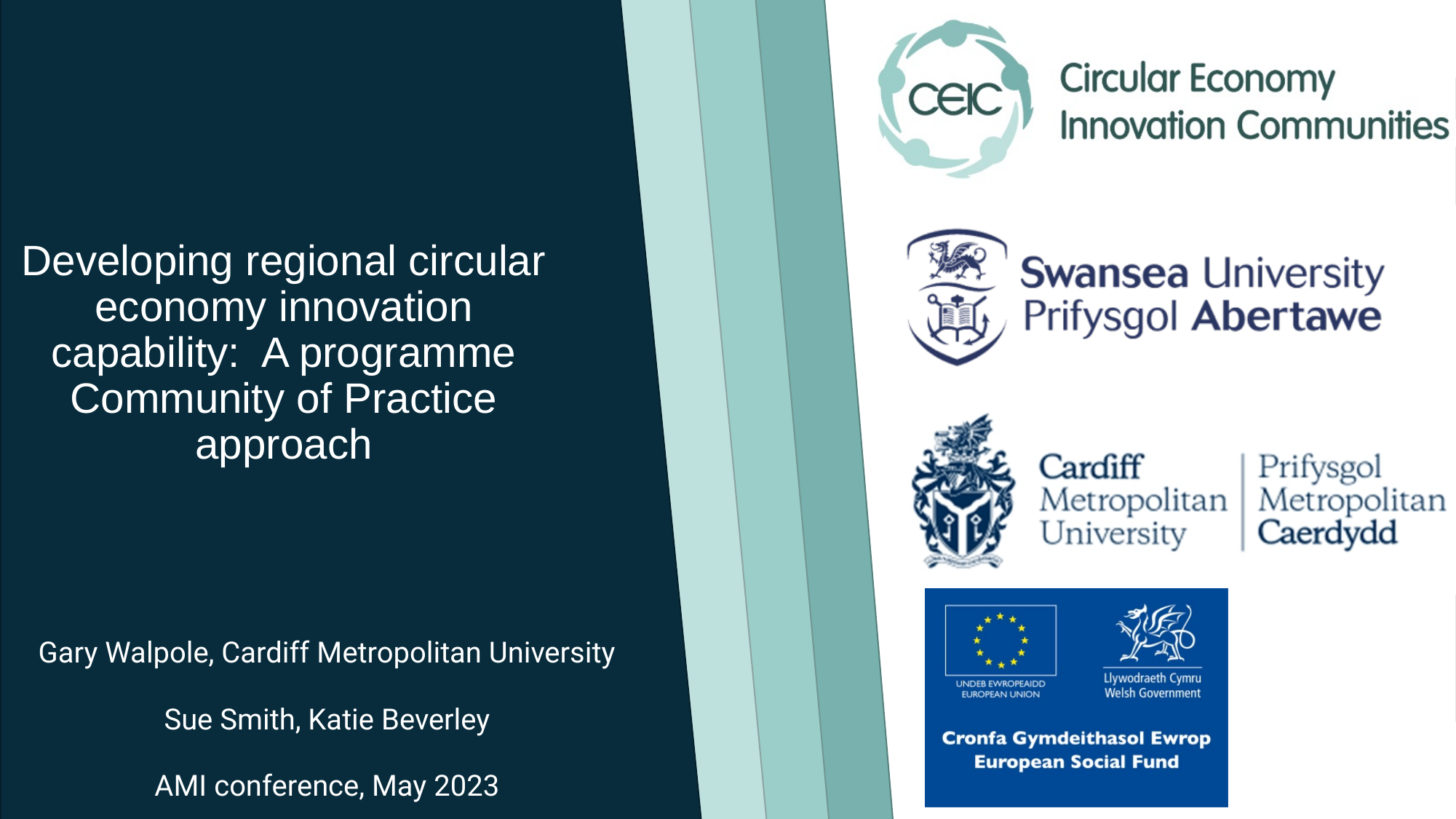

# Developing regional circular economy innovation capability:  A programme Community of Practice approach
Gary Walpole, Cardiff Metropolitan University
Sue Smith, Katie Beverley
AMI conference, May 2023